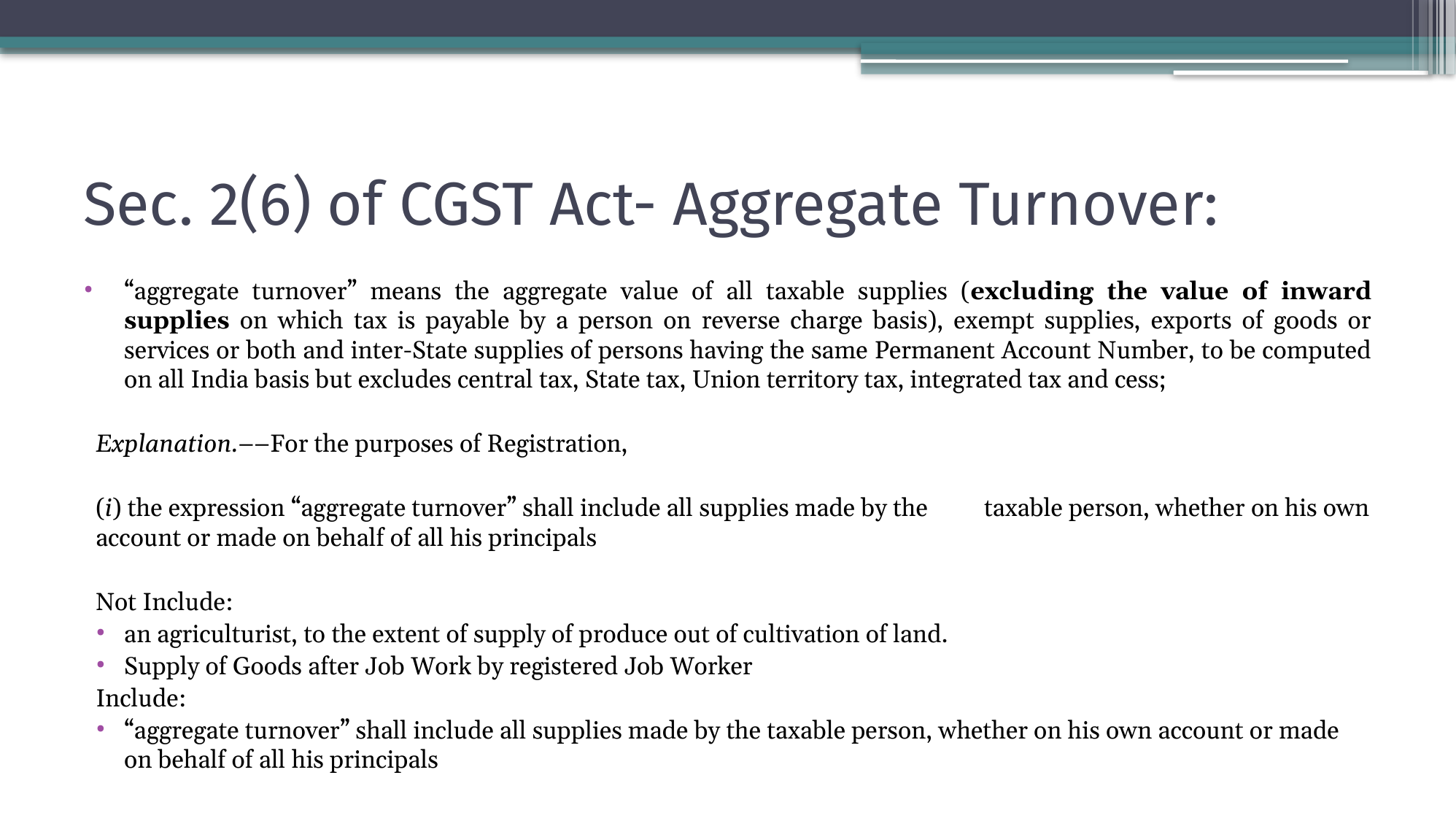

# Sec. 2(6) of CGST Act- Aggregate Turnover:
“aggregate turnover” means the aggregate value of all taxable supplies (excluding the value of inward supplies on which tax is payable by a person on reverse charge basis), exempt supplies, exports of goods or services or both and inter-State supplies of persons having the same Permanent Account Number, to be computed on all India basis but excludes central tax, State tax, Union territory tax, integrated tax and cess;

Explanation.––For the purposes of Registration,

	(i) the expression “aggregate turnover” shall include all supplies made by the 	taxable person, whether on his own account or made on behalf of all his principals

Not Include:
an agriculturist, to the extent of supply of produce out of cultivation of land.
Supply of Goods after Job Work by registered Job Worker
Include:
“aggregate turnover” shall include all supplies made by the taxable person, whether on his own account or made on behalf of all his principals